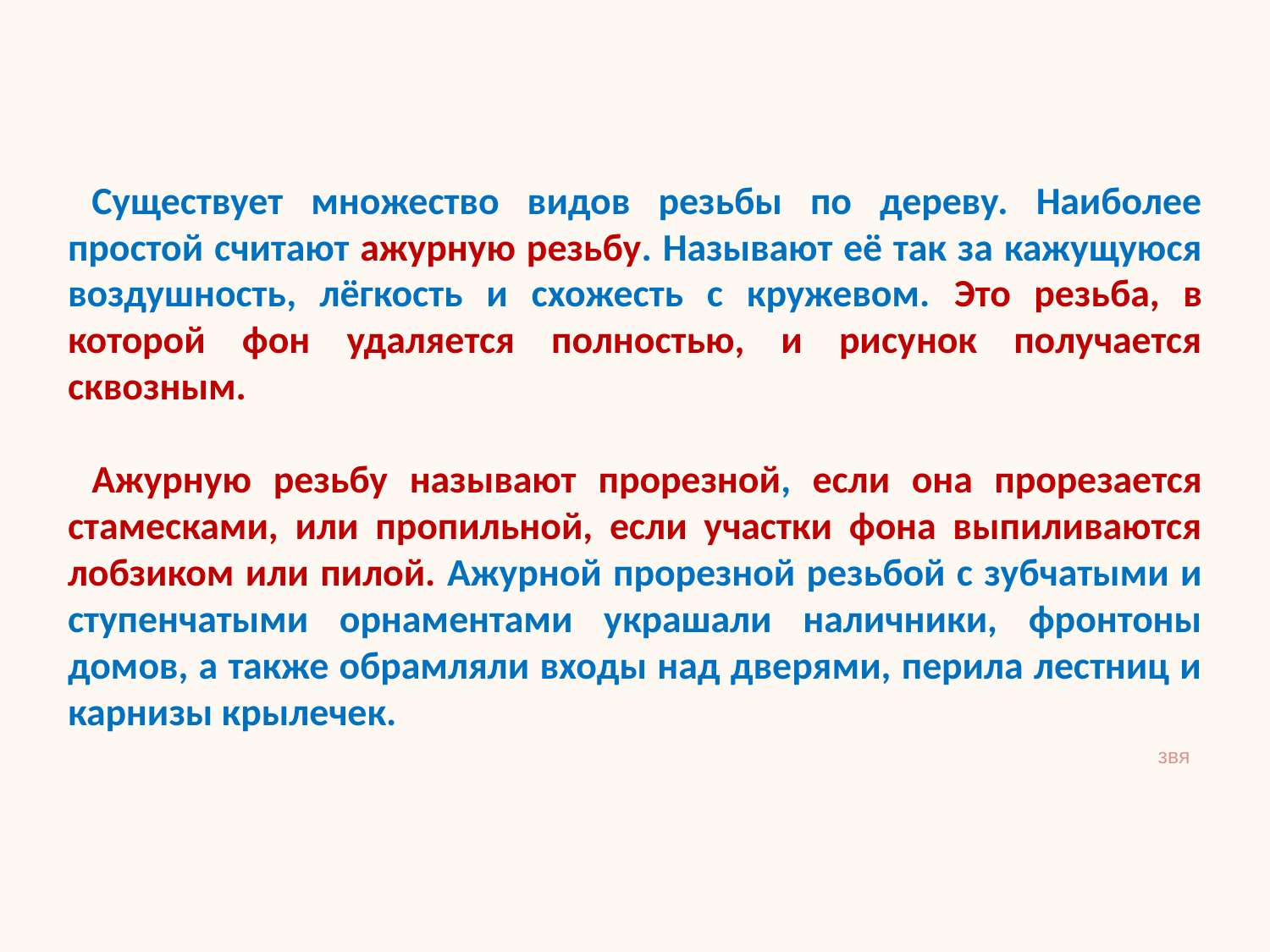

Существует множество видов резьбы по дереву. Наиболее простой считают ажурную резьбу. Называют её так за кажущуюся воздушность, лёгкость и схожесть с кружевом. Это резьба, в которой фон удаляется полностью, и рисунок получается сквозным.

Ажурную резьбу называют прорезной, если она прорезается стамесками, или пропильной, если участки фона выпиливаются лобзиком или пилой. Ажурной прорезной резьбой с зубчатыми и ступенчатыми орнаментами украшали наличники, фронтоны домов, а также обрамляли входы над дверями, перила лестниц и карнизы крылечек.
звя